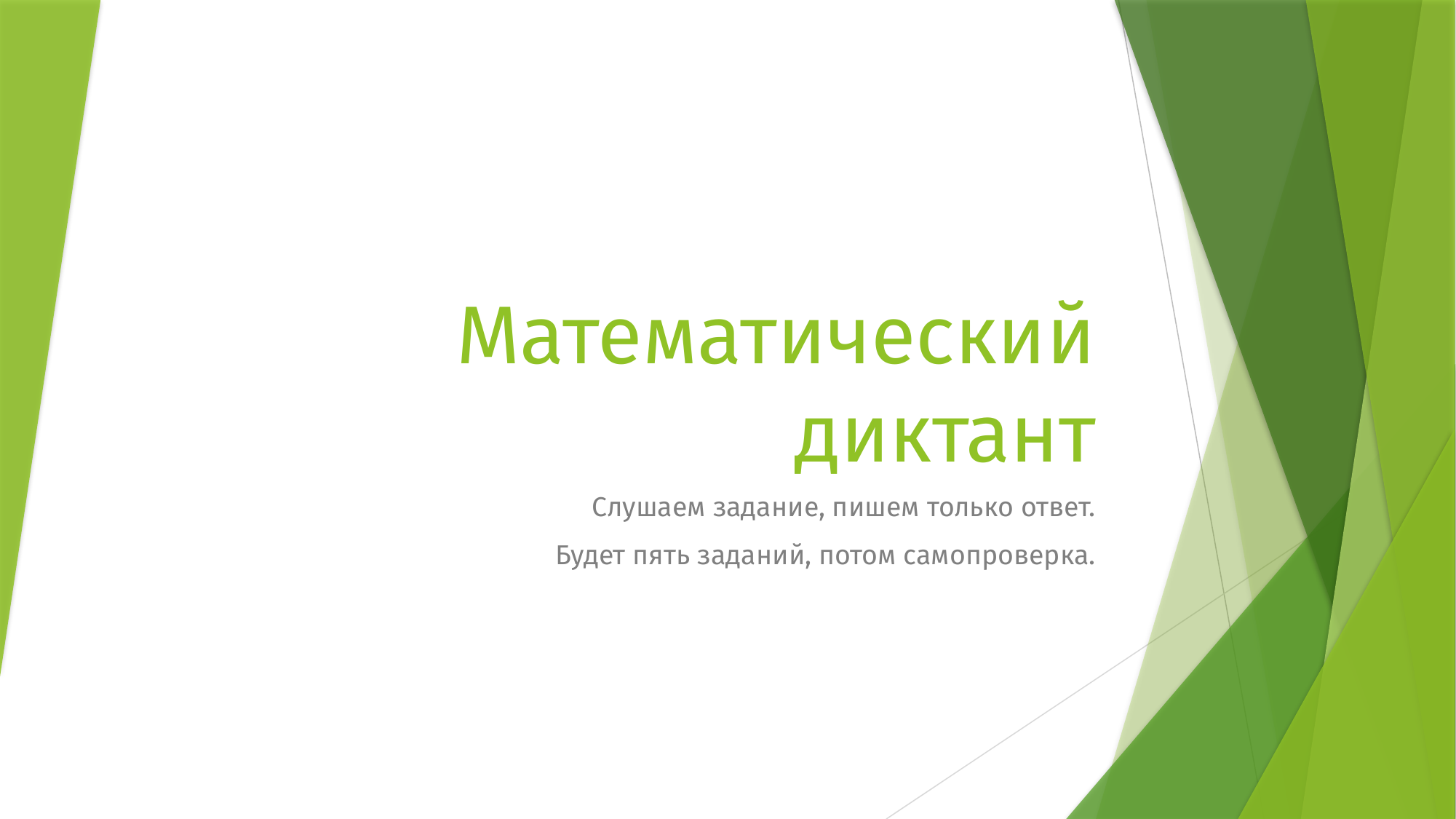

# Математический диктант
Слушаем задание, пишем только ответ.
Будет пять заданий, потом самопроверка.